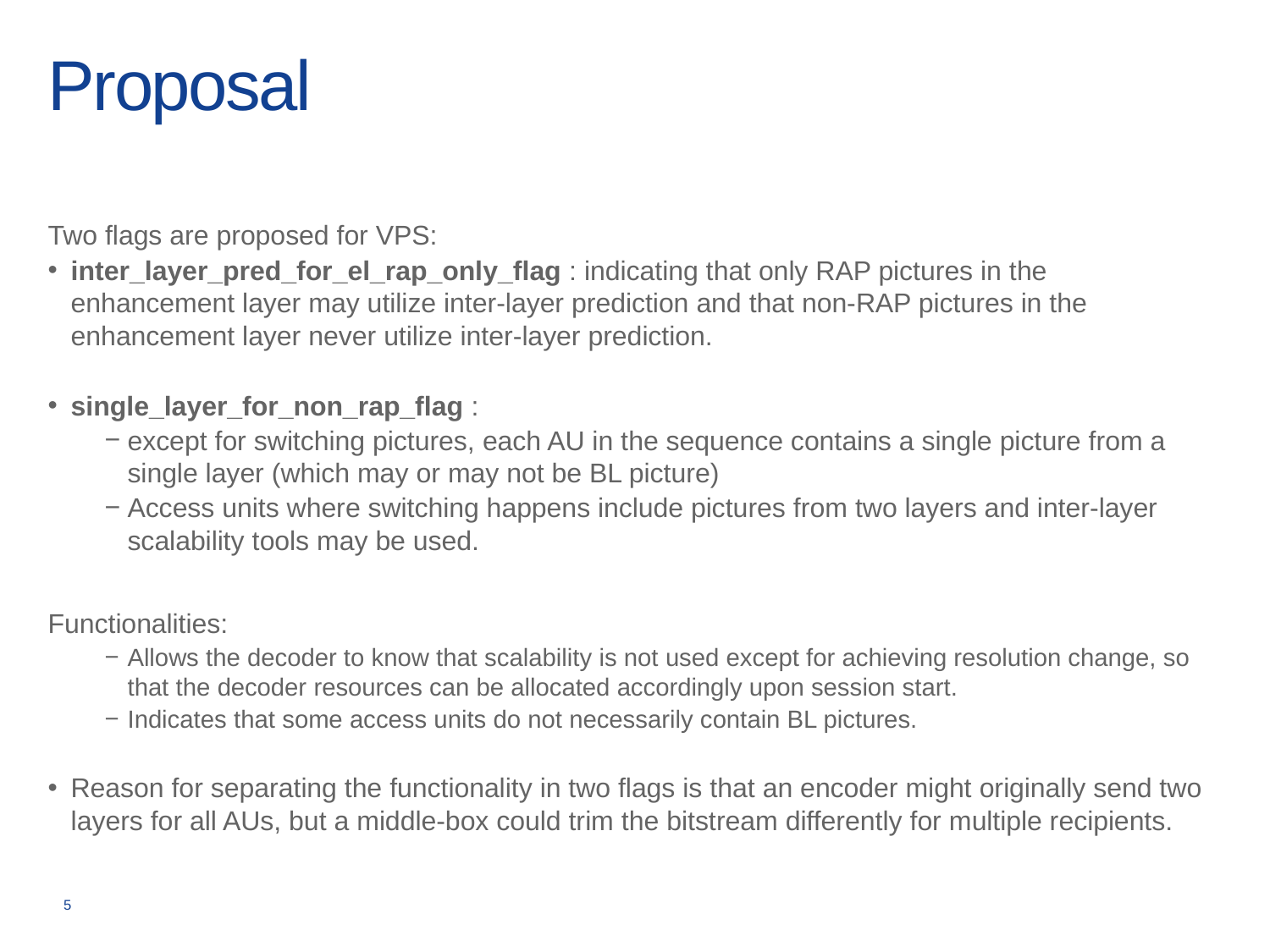

# Proposal
Two flags are proposed for VPS:
inter_layer_pred_for_el_rap_only_flag : indicating that only RAP pictures in the enhancement layer may utilize inter-layer prediction and that non-RAP pictures in the enhancement layer never utilize inter-layer prediction.

single_layer_for_non_rap_flag :
except for switching pictures, each AU in the sequence contains a single picture from a single layer (which may or may not be BL picture)
Access units where switching happens include pictures from two layers and inter-layer scalability tools may be used.

Functionalities:
Allows the decoder to know that scalability is not used except for achieving resolution change, so that the decoder resources can be allocated accordingly upon session start.
Indicates that some access units do not necessarily contain BL pictures.

Reason for separating the functionality in two flags is that an encoder might originally send two layers for all AUs, but a middle-box could trim the bitstream differently for multiple recipients.

5